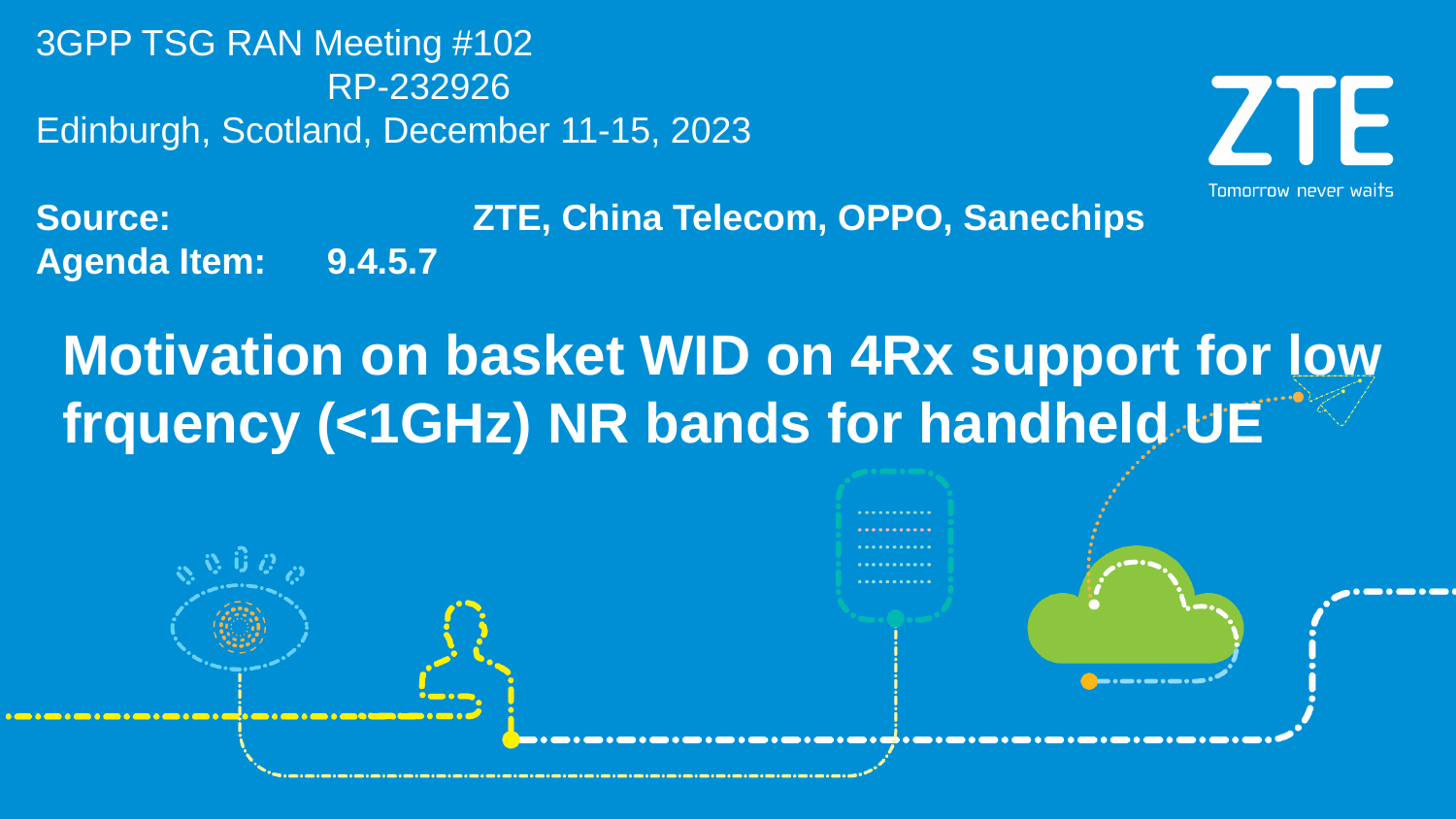

3GPP TSG RAN Meeting #102								RP-232926
Edinburgh, Scotland, December 11-15, 2023

Source: 		ZTE, China Telecom, OPPO, Sanechips
Agenda Item:	9.4.5.7
Motivation on basket WID on 4Rx support for low frquency (<1GHz) NR bands for handheld UE